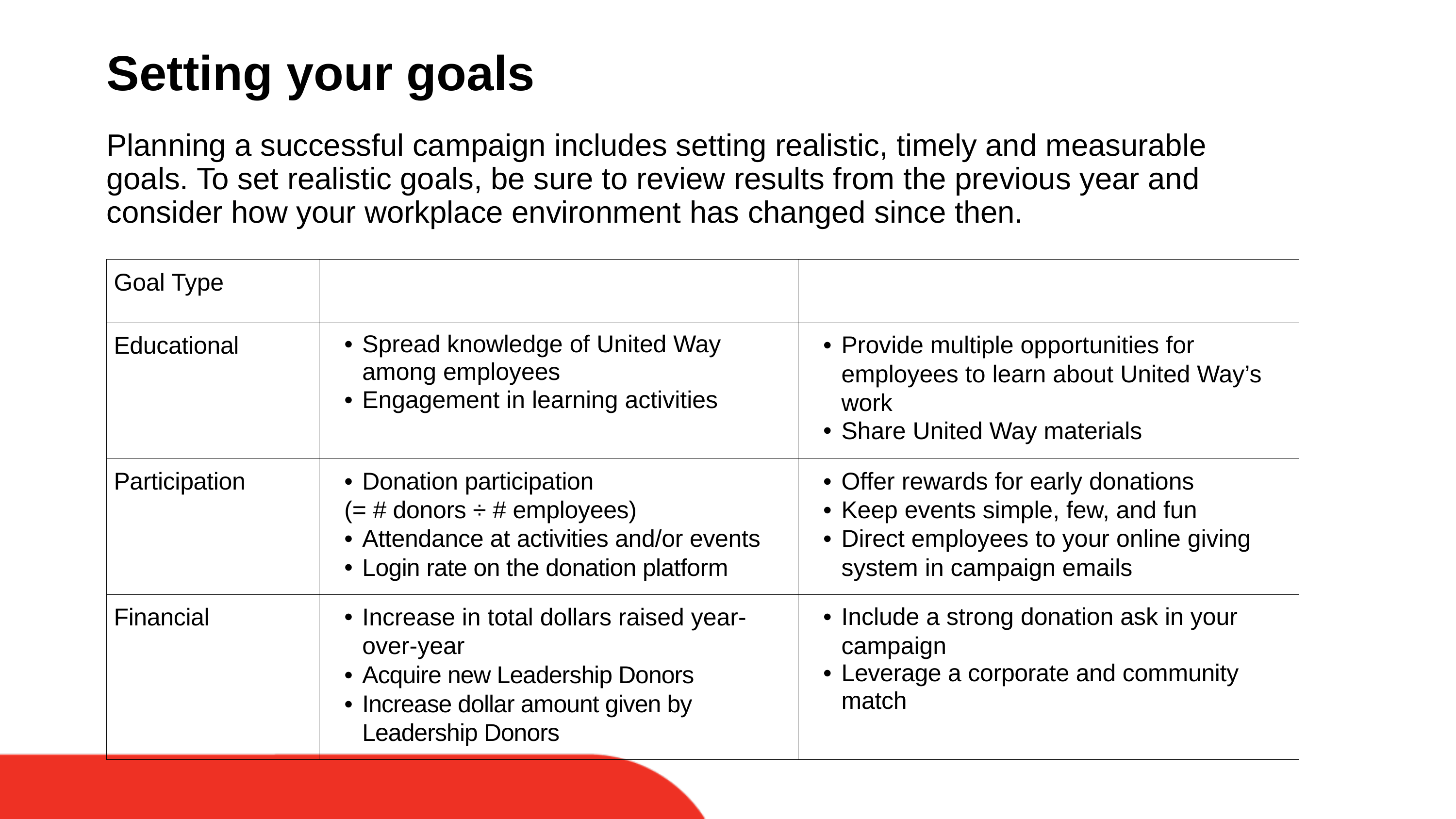

Setting your goals
Planning a successful campaign includes setting realistic, timely and measurable goals. To set realistic goals, be sure to review results from the previous year and consider how your workplace environment has changed since then.

| Goal Type | Examples | Best practices to achieve goals |
| --- | --- | --- |
| Educational | Spread knowledge of United Way among employees Engagement in learning activities | Provide multiple opportunities for employees to learn about United Way’s work Share United Way materials |
| Participation | Donation participation (= # donors ÷ # employees) Attendance at activities and/or events Login rate on the donation platform | Offer rewards for early donations Keep events simple, few, and fun Direct employees to your online giving system in campaign emails |
| Financial | Increase in total dollars raised year-over-year Acquire new Leadership Donors Increase dollar amount given by Leadership Donors | Include a strong donation ask in your campaign Leverage a corporate and community match |